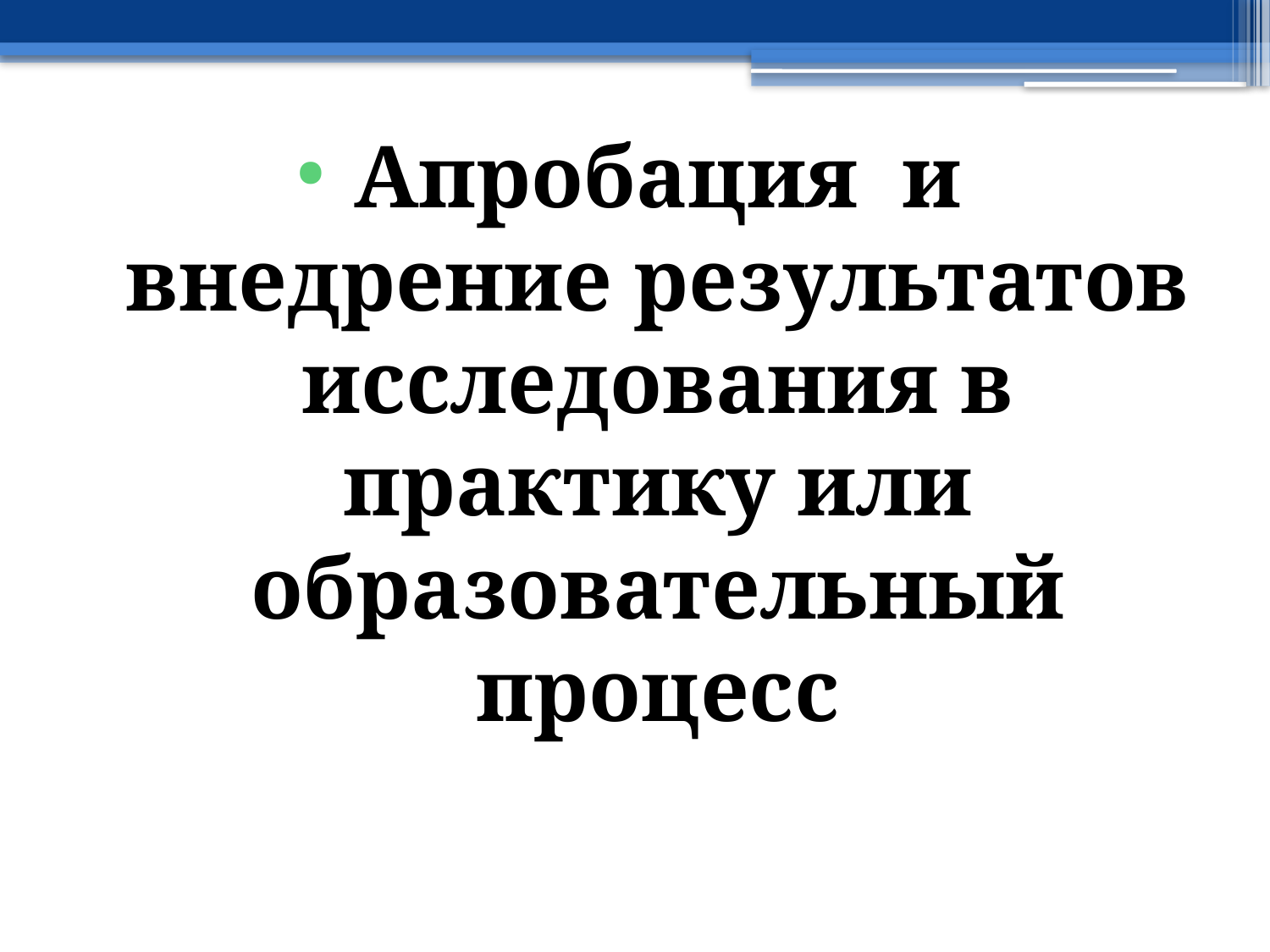

Апробация  и внедрение результатов исследования в практику или образовательный процесс
#